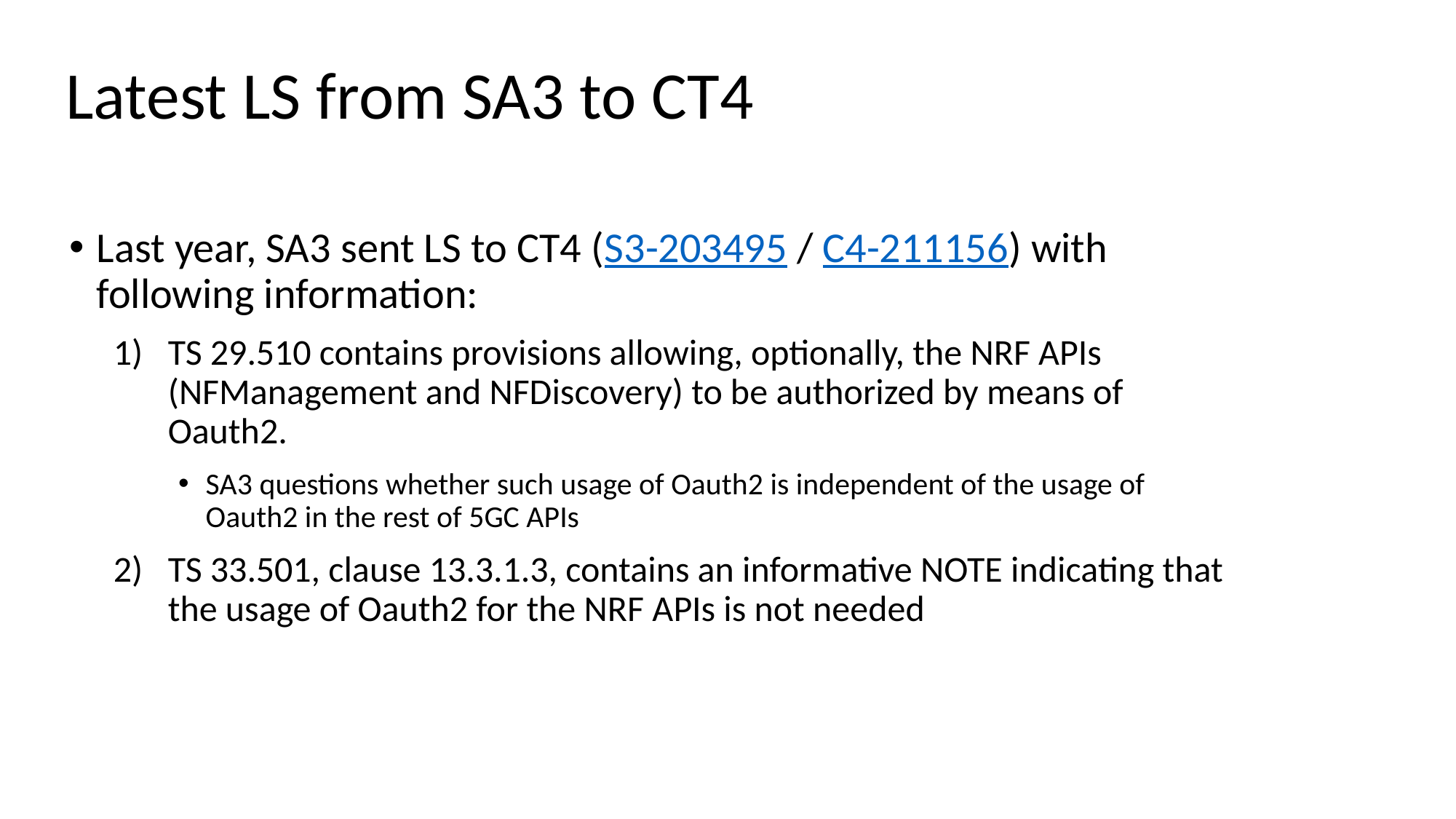

# Latest LS from SA3 to CT4
Last year, SA3 sent LS to CT4 (S3-203495 / C4-211156) with following information:
TS 29.510 contains provisions allowing, optionally, the NRF APIs (NFManagement and NFDiscovery) to be authorized by means of Oauth2.
SA3 questions whether such usage of Oauth2 is independent of the usage of Oauth2 in the rest of 5GC APIs
TS 33.501, clause 13.3.1.3, contains an informative NOTE indicating that the usage of Oauth2 for the NRF APIs is not needed